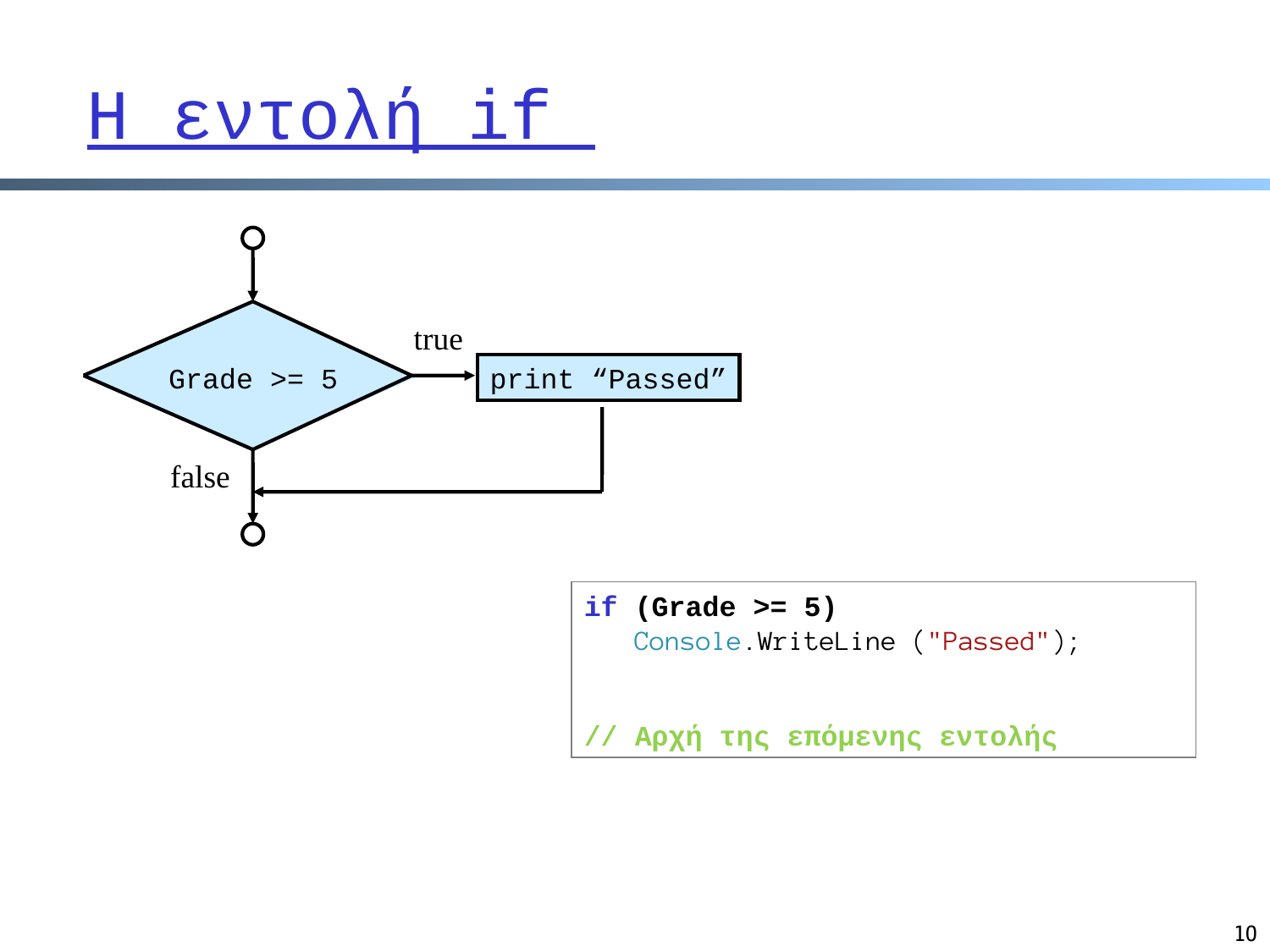

# Η εντολή if

Grade >= 5
print “Passed”

true
false
if (Grade >= 5)
   Console.WriteLine ("Passed");

// Αρχή της επόμενης εντολής
10